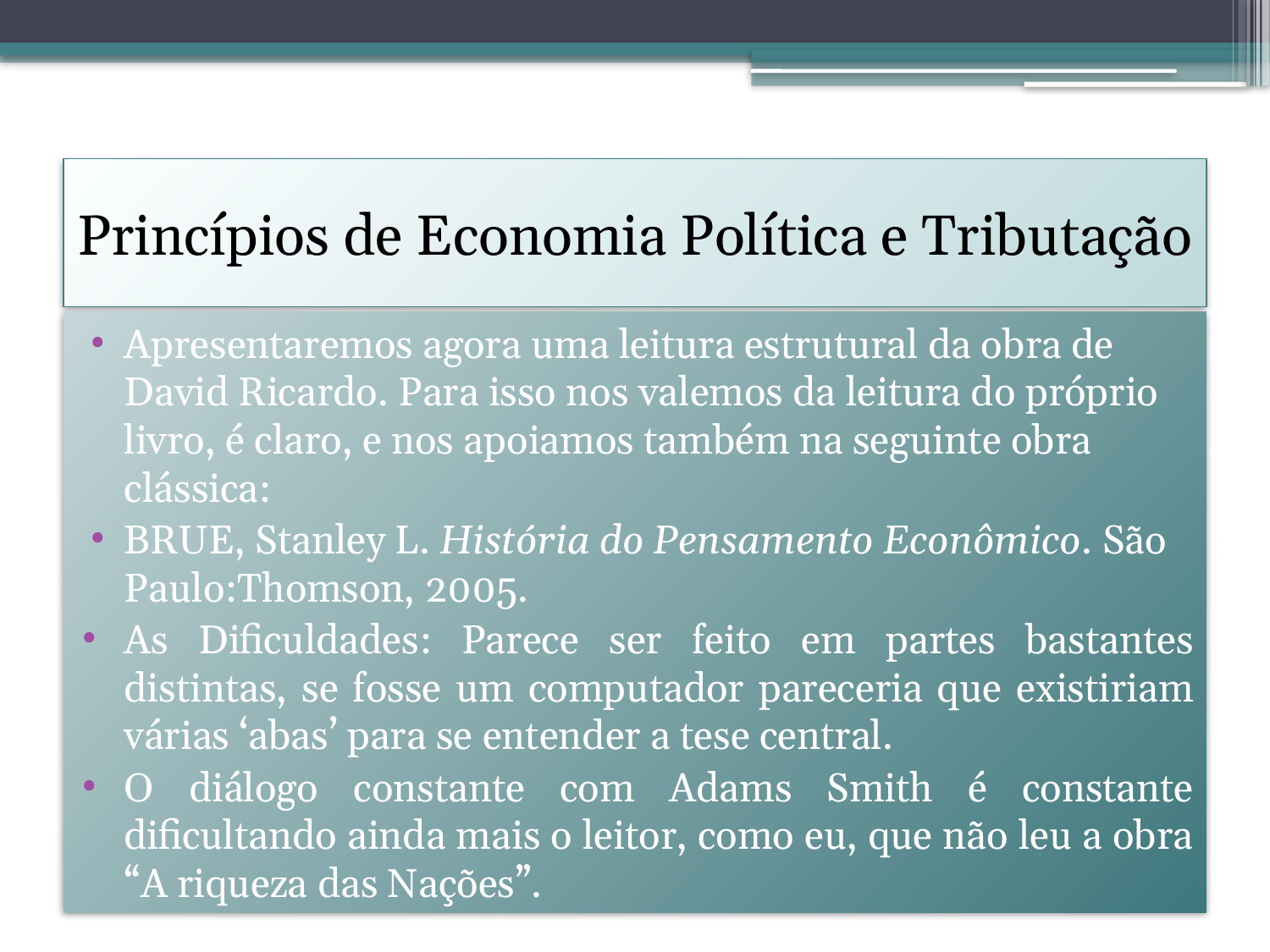

# Princípios de Economia Política e Tributação
Apresentaremos agora uma leitura estrutural da obra de David Ricardo. Para isso nos valemos da leitura do próprio livro, é claro, e nos apoiamos também na seguinte obra clássica:
BRUE, Stanley L. História do Pensamento Econômico. São Paulo:Thomson, 2005.
As Dificuldades: Parece ser feito em partes bastantes distintas, se fosse um computador pareceria que existiriam várias ‘abas’ para se entender a tese central.
O diálogo constante com Adams Smith é constante dificultando ainda mais o leitor, como eu, que não leu a obra “A riqueza das Nações”.